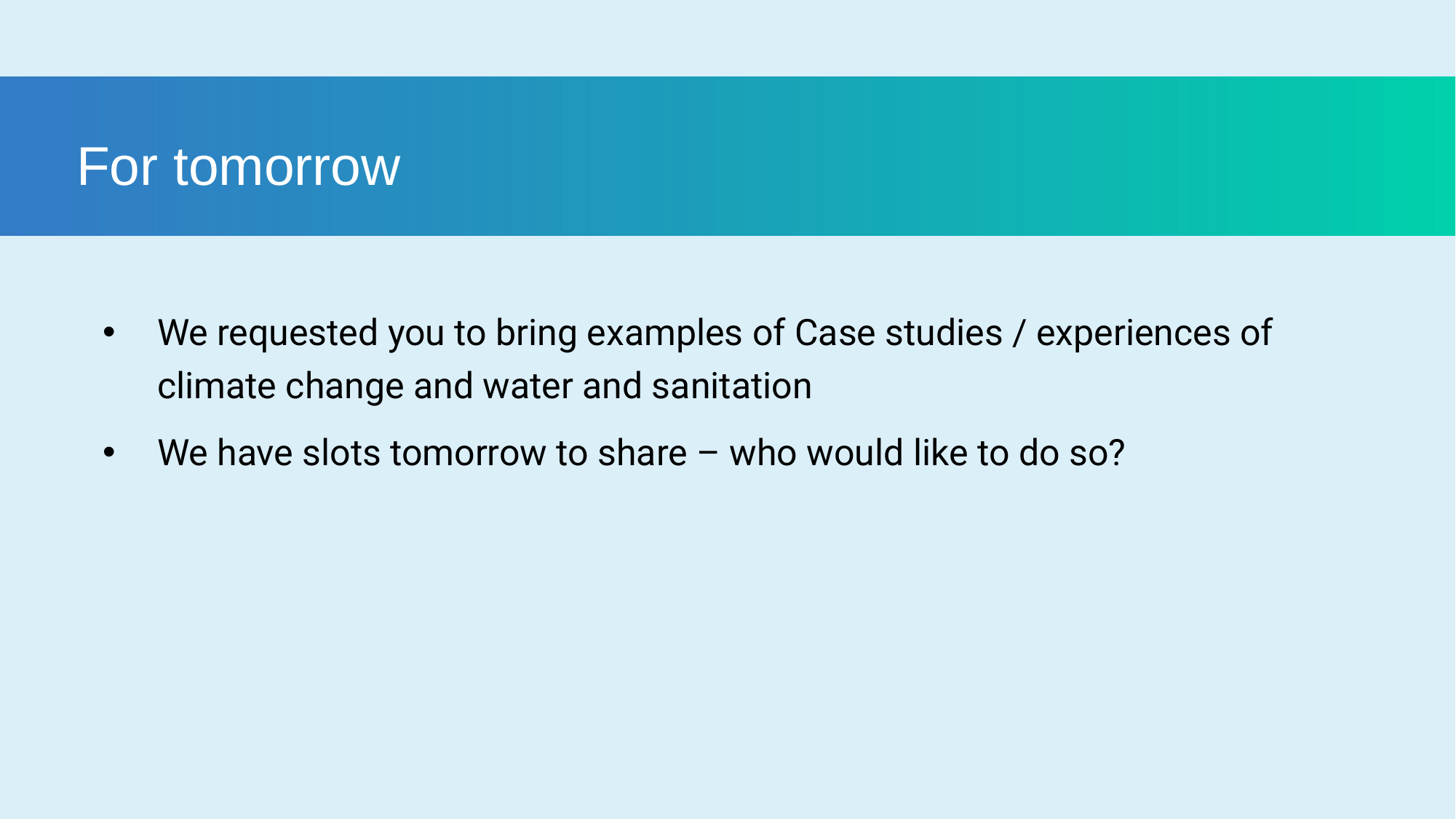

For tomorrow
We requested you to bring examples of Case studies / experiences of climate change and water and sanitation
We have slots tomorrow to share – who would like to do so?